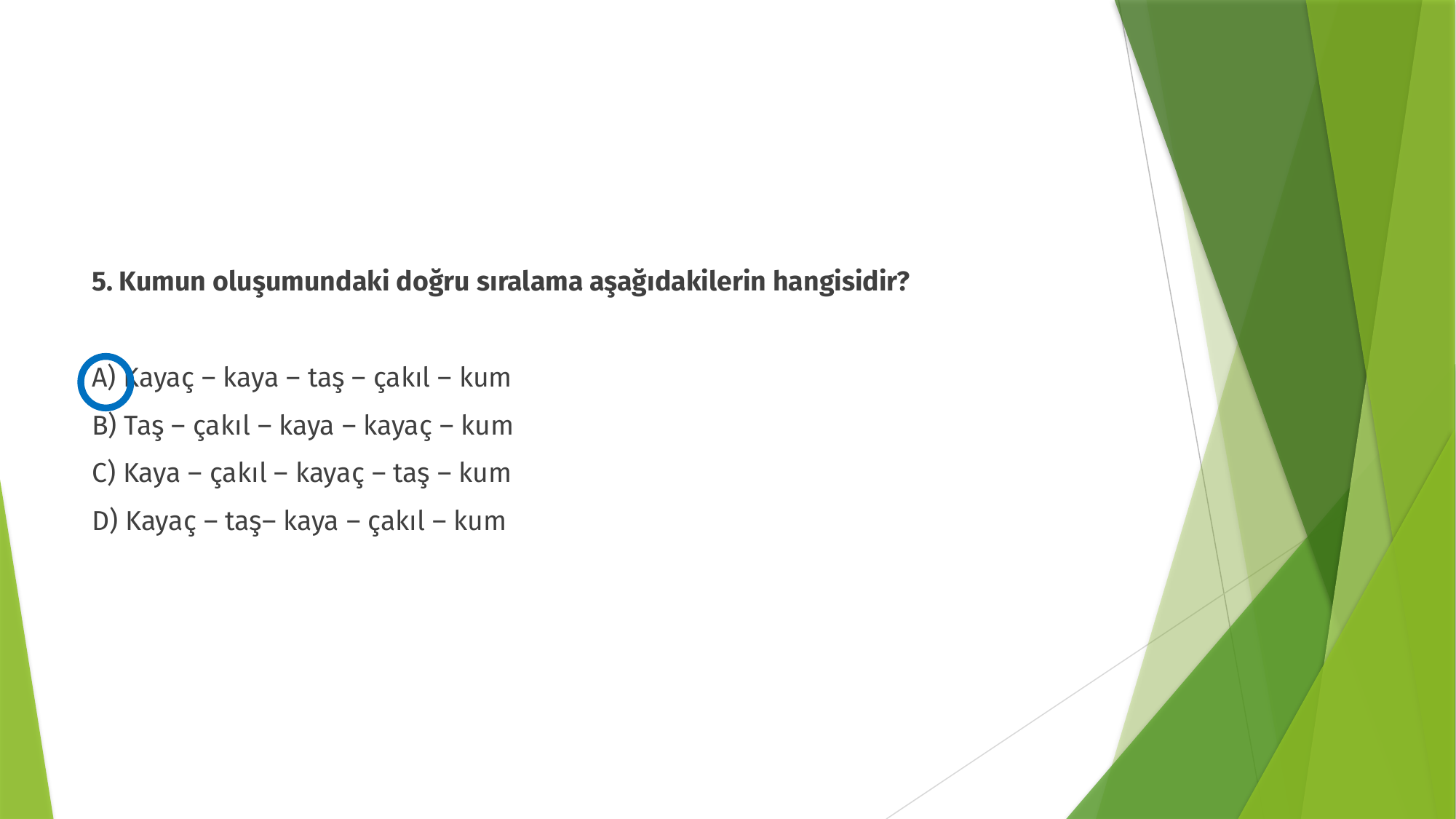

#
5. Kumun oluşumundaki doğru sıralama aşağıdakilerin hangisidir?

A) Kayaç – kaya – taş – çakıl – kum
B) Taş – çakıl – kaya – kayaç – kum
C) Kaya – çakıl – kayaç – taş – kum
D) Kayaç – taş– kaya – çakıl – kum